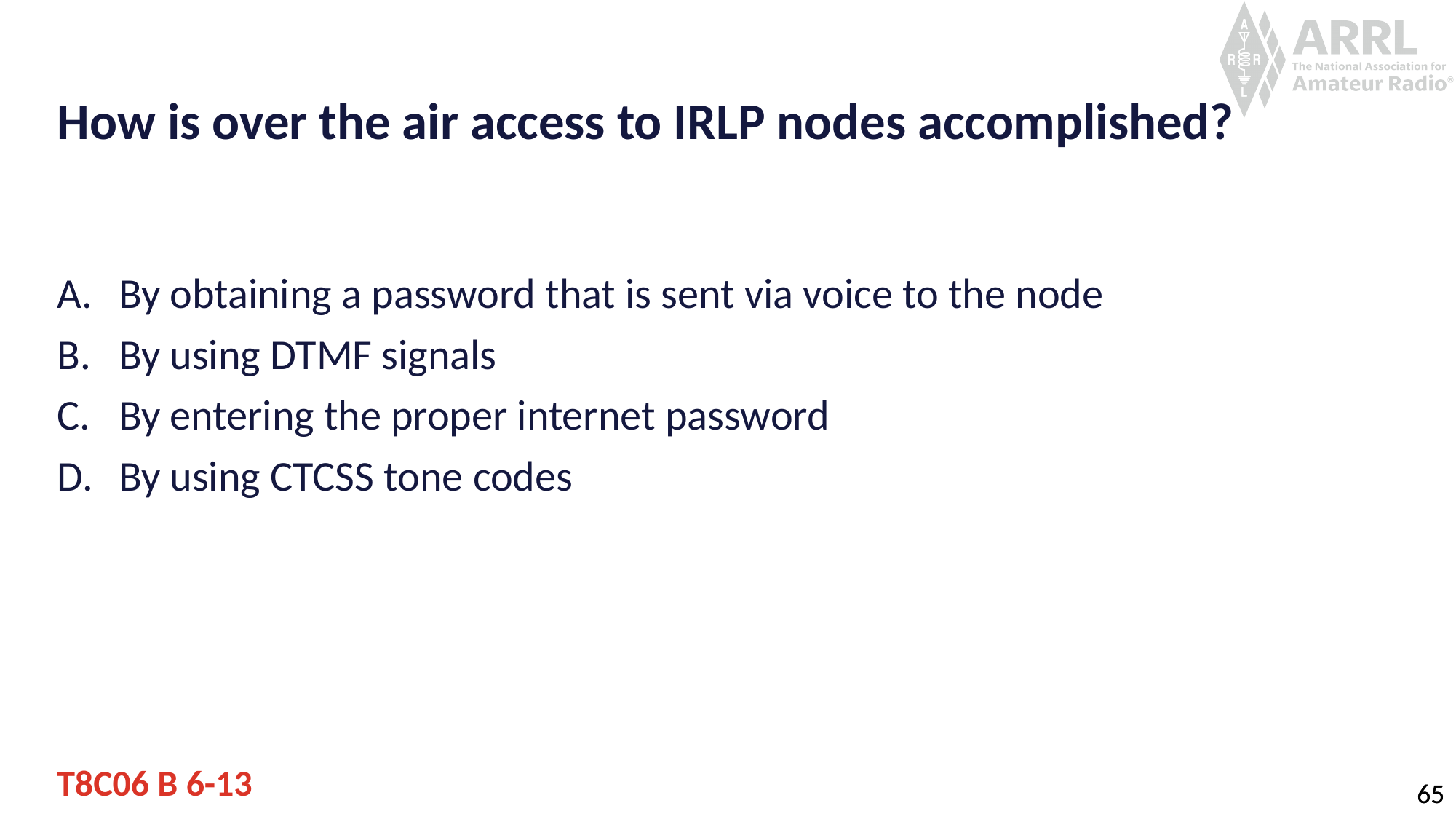

# How is over the air access to IRLP nodes accomplished?
By obtaining a password that is sent via voice to the node
By using DTMF signals
By entering the proper internet password
By using CTCSS tone codes
T8C06 B 6-13